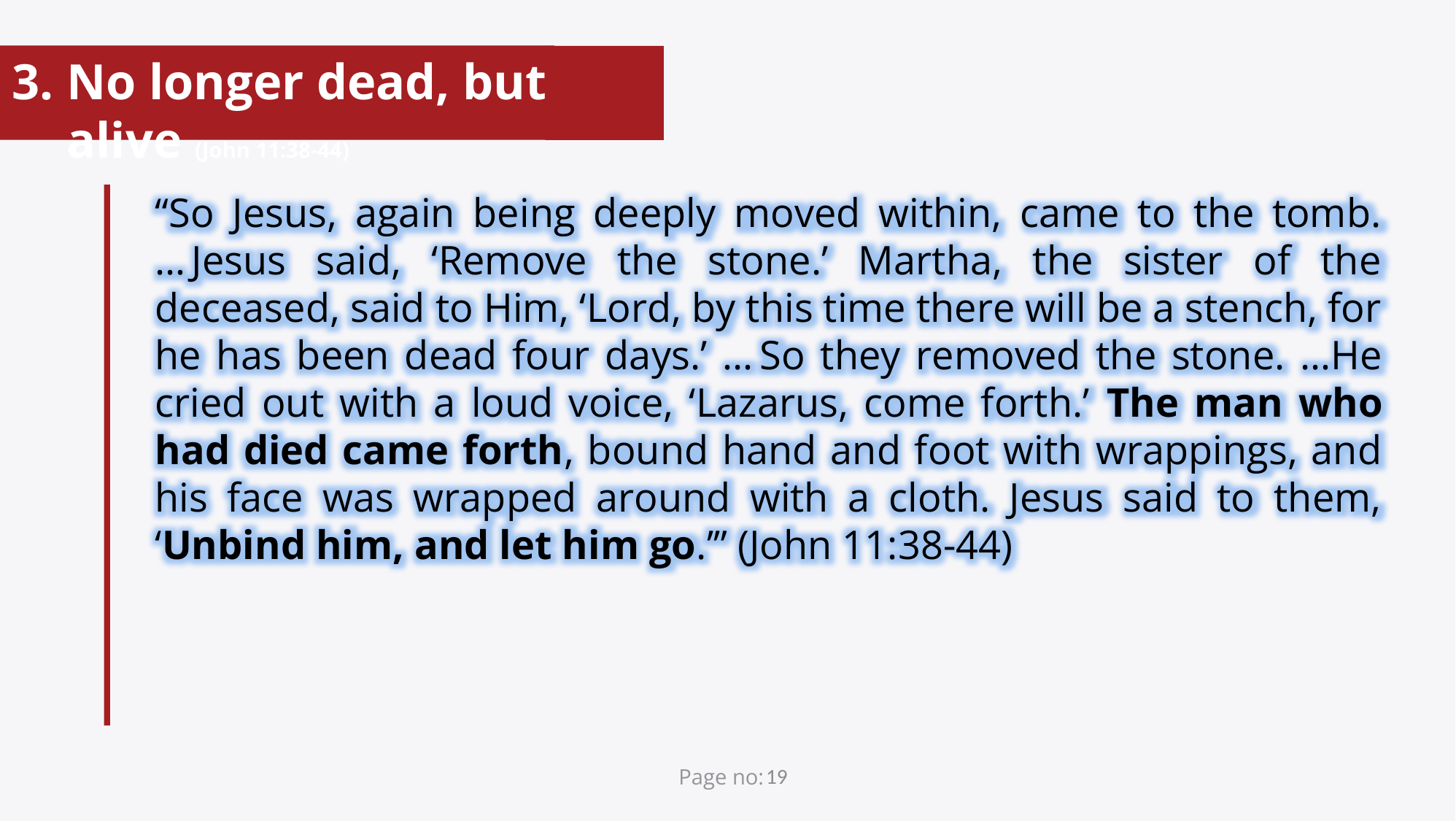

No longer dead, but alive (John 11:38-44)

“So Jesus, again being deeply moved within, came to the tomb. … Jesus said, ‘Remove the stone.’ Martha, the sister of the deceased, said to Him, ‘Lord, by this time there will be a stench, for he has been dead four days.’ … So they removed the stone. …He cried out with a loud voice, ‘Lazarus, come forth.’ The man who had died came forth, bound hand and foot with wrappings, and his face was wrapped around with a cloth. Jesus said to them, ‘Unbind him, and let him go.’” (John 11:38-44)